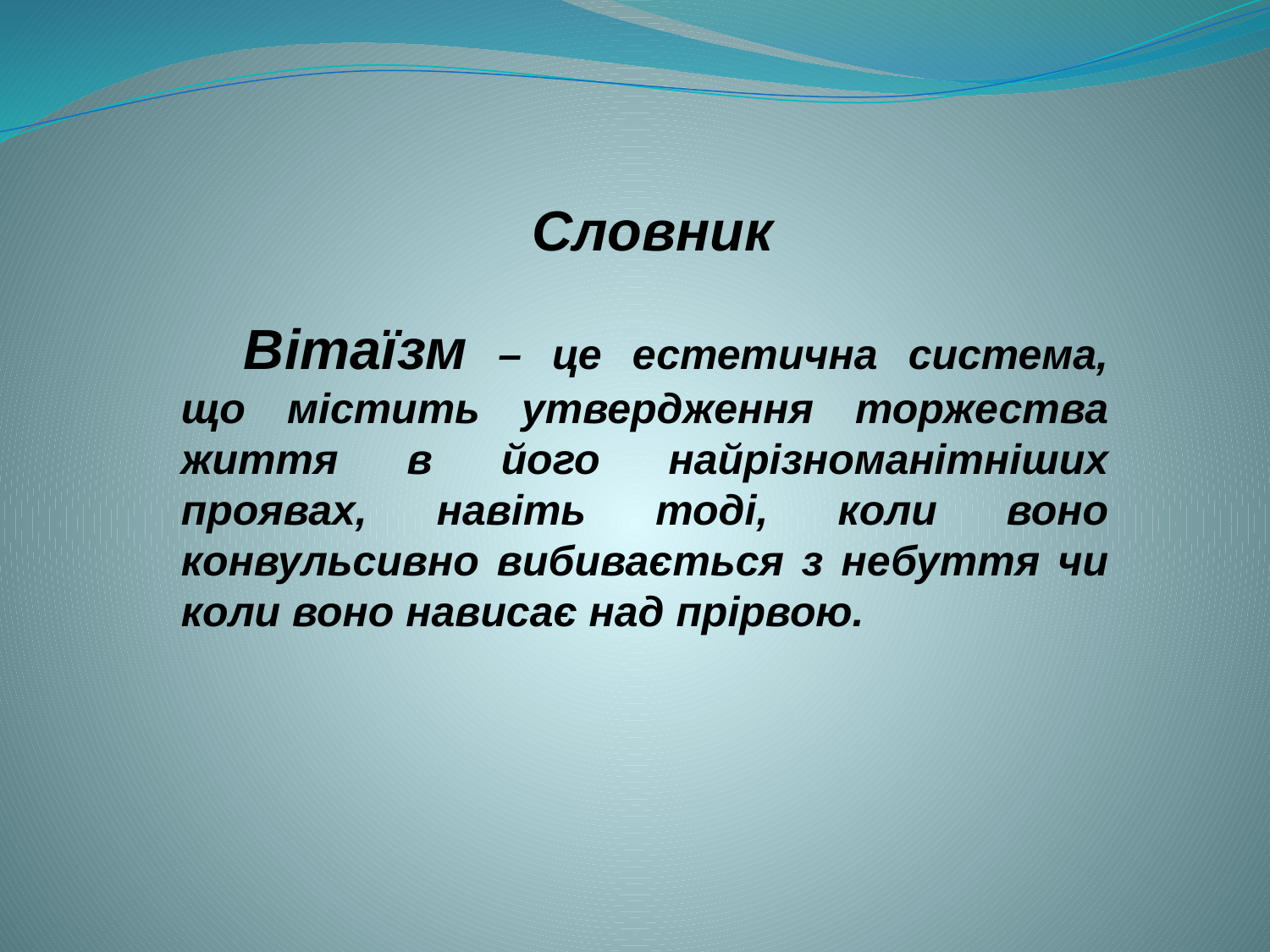

Словник

Вітаїзм – це естетична система, що містить утвердження торжества життя в його найрізноманітніших проявах, навіть тоді, коли воно конвульсивно вибивається з небуття чи коли воно нависає над прірвою.